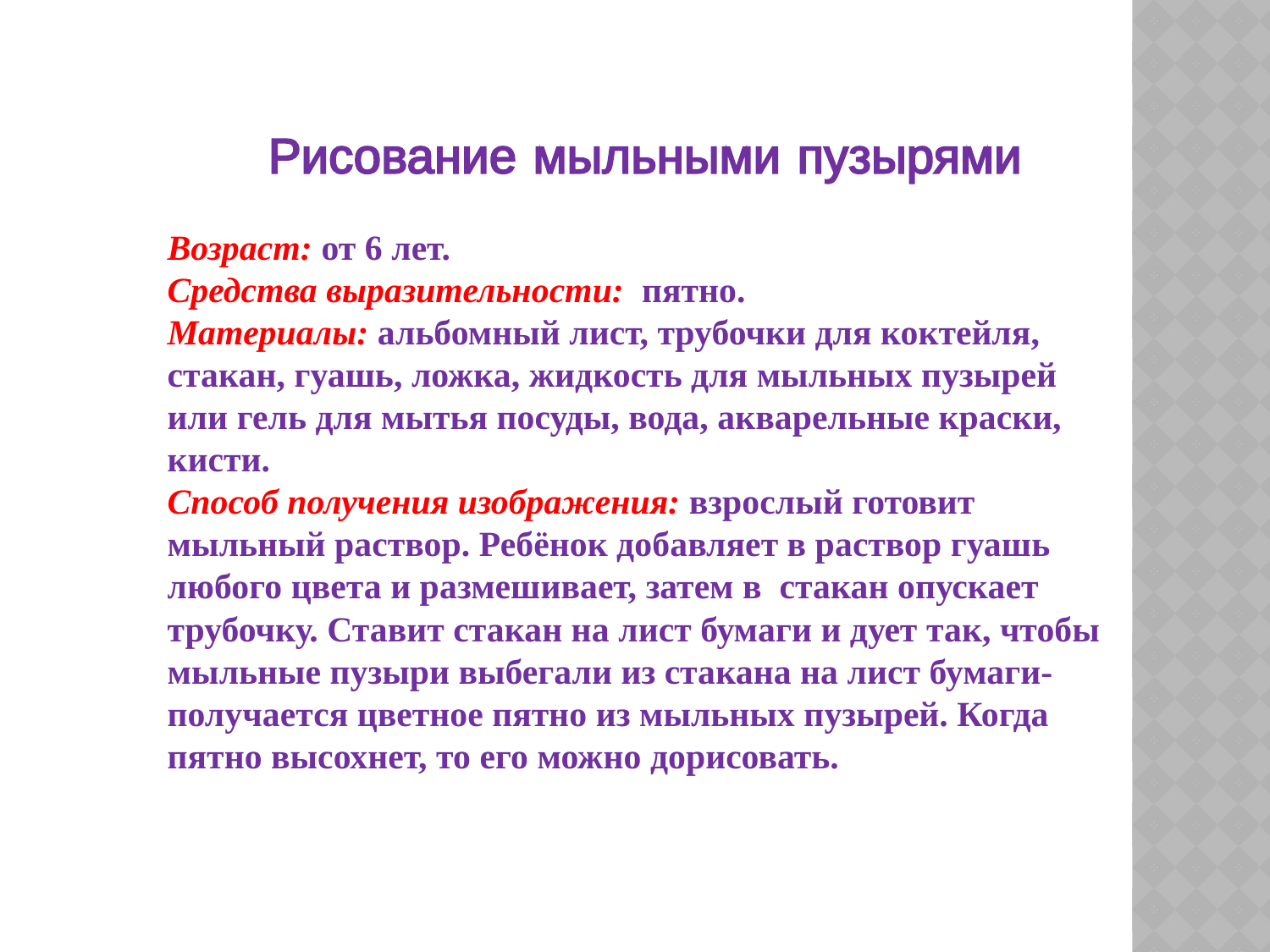

Рисование мыльными пузырями

Возраст: от 6 лет.
Средства выразительности:  пятно.
Материалы: альбомный лист, трубочки для коктейля, стакан, гуашь, ложка, жидкость для мыльных пузырей или гель для мытья посуды, вода, акварельные краски, кисти.
Способ получения изображения: взрослый готовит мыльный раствор. Ребёнок добавляет в раствор гуашь любого цвета и размешивает, затем в  стакан опускает трубочку. Ставит стакан на лист бумаги и дует так, чтобы мыльные пузыри выбегали из стакана на лист бумаги- получается цветное пятно из мыльных пузырей. Когда пятно высохнет, то его можно дорисовать.